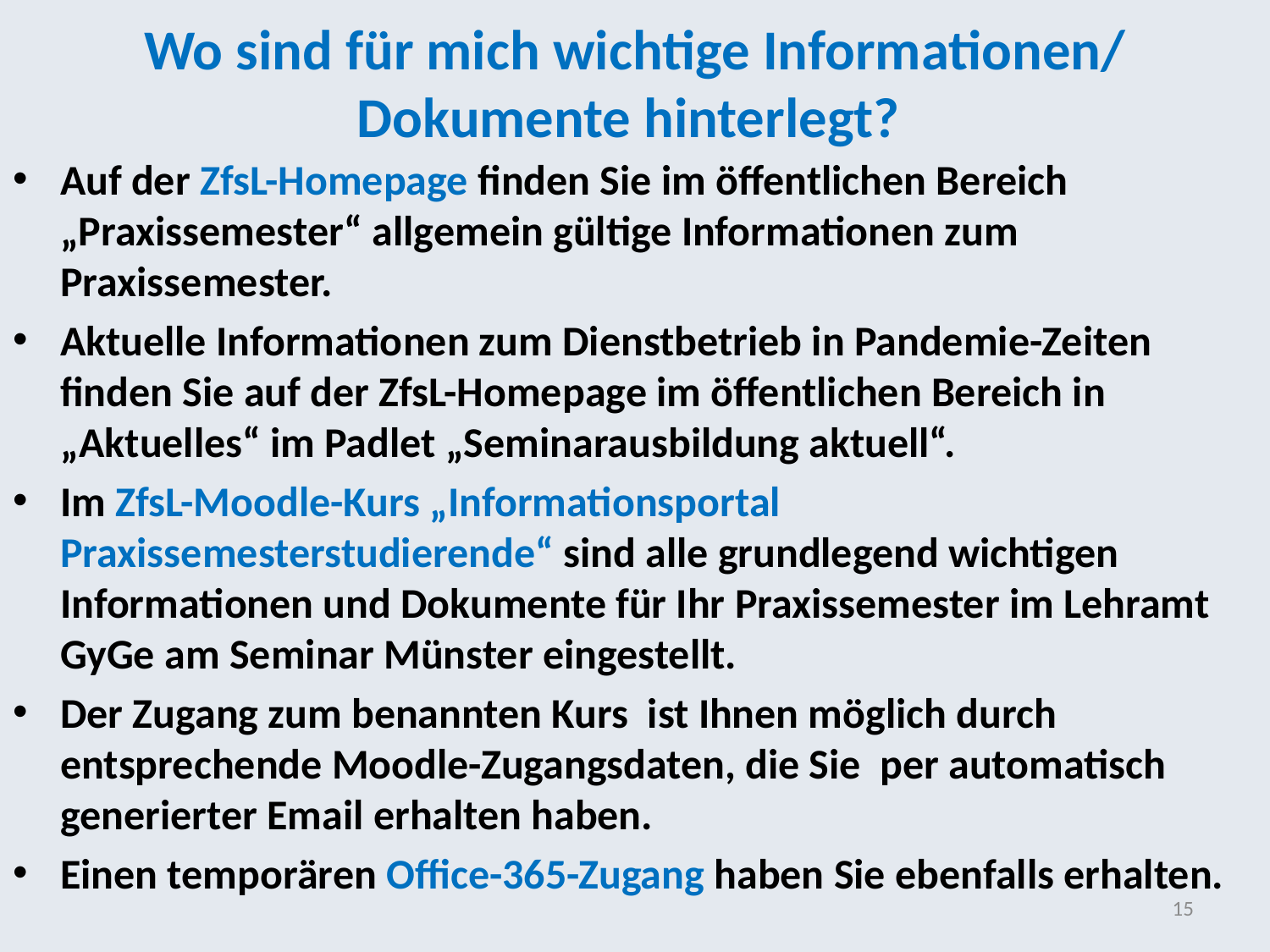

# Wo sind für mich wichtige Informationen/ Dokumente hinterlegt?
Auf der ZfsL-Homepage finden Sie im öffentlichen Bereich „Praxissemester“ allgemein gültige Informationen zum Praxissemester.
Aktuelle Informationen zum Dienstbetrieb in Pandemie-Zeiten finden Sie auf der ZfsL-Homepage im öffentlichen Bereich in „Aktuelles“ im Padlet „Seminarausbildung aktuell“.
Im ZfsL-Moodle-Kurs „Informationsportal Praxissemesterstudierende“ sind alle grundlegend wichtigen Informationen und Dokumente für Ihr Praxissemester im Lehramt GyGe am Seminar Münster eingestellt.
Der Zugang zum benannten Kurs  ist Ihnen möglich durch entsprechende Moodle-Zugangsdaten, die Sie  per automatisch generierter Email erhalten haben.
Einen temporären Office-365-Zugang haben Sie ebenfalls erhalten.

15